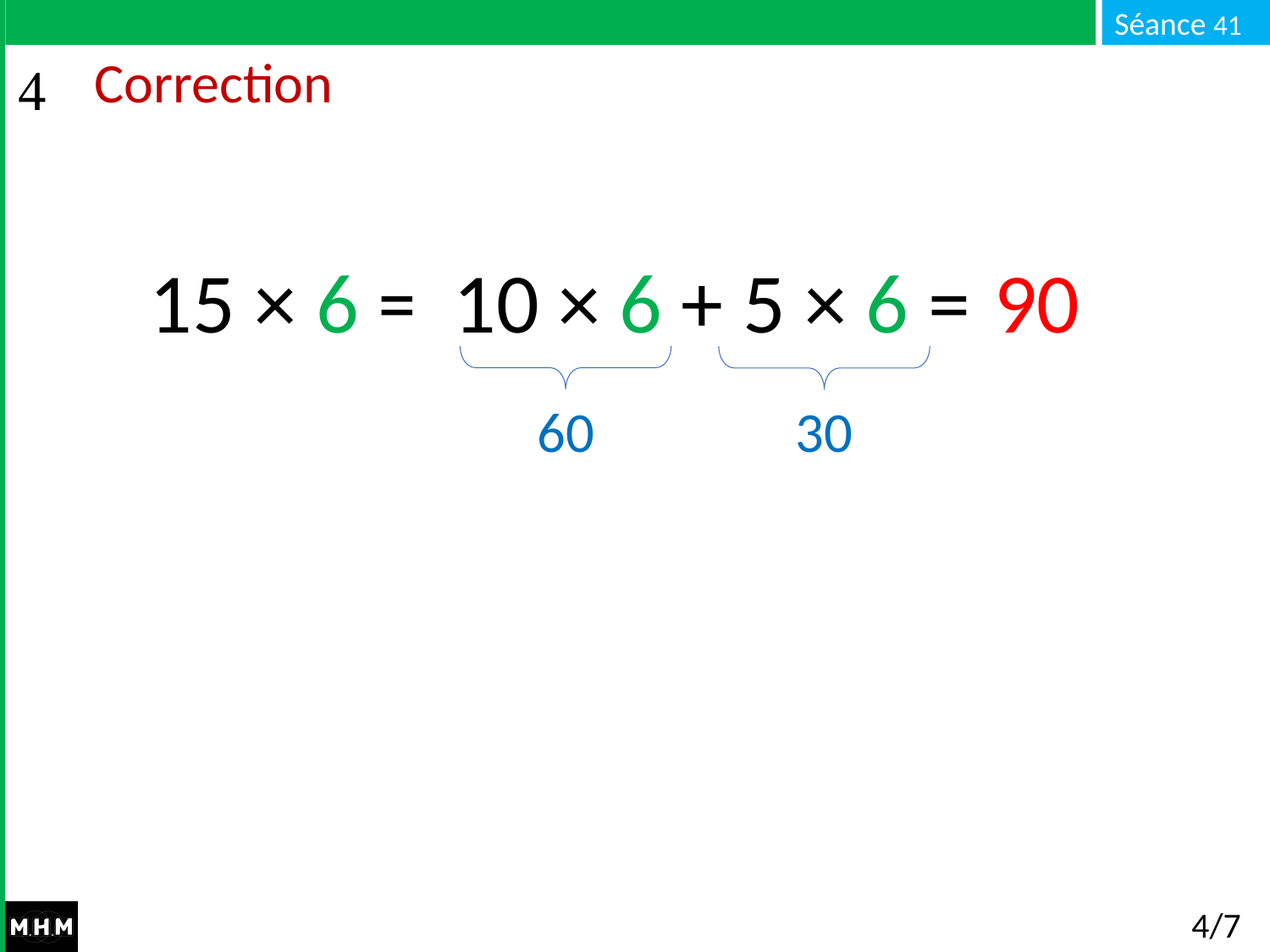

# Correction
10 × 6 + 5 × 6 = …
90
15 × 6 = …

60

30
4/7